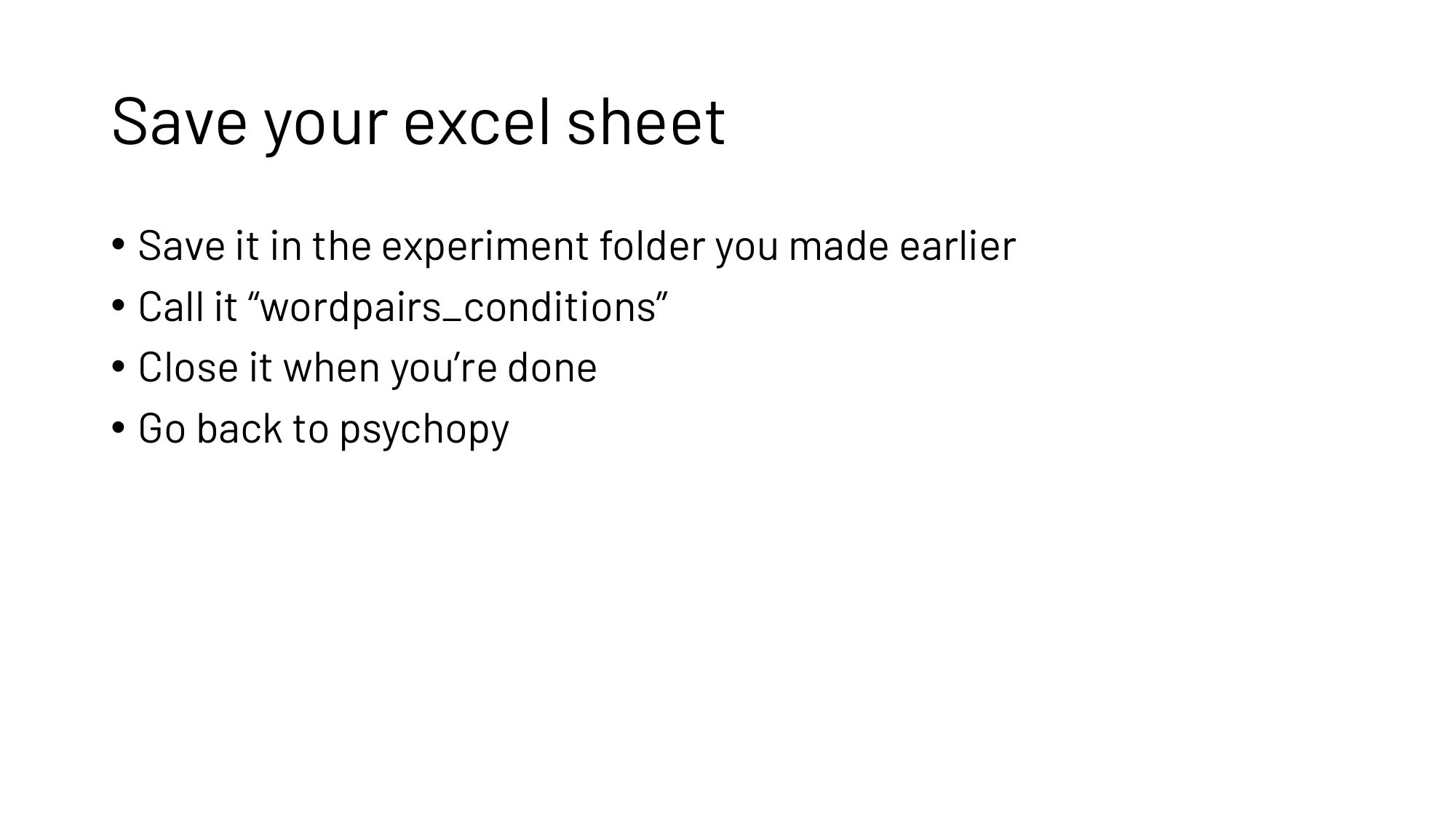

# Save your excel sheet
Save it in the experiment folder you made earlier
Call it “wordpairs_conditions”
Close it when you’re done
Go back to psychopy